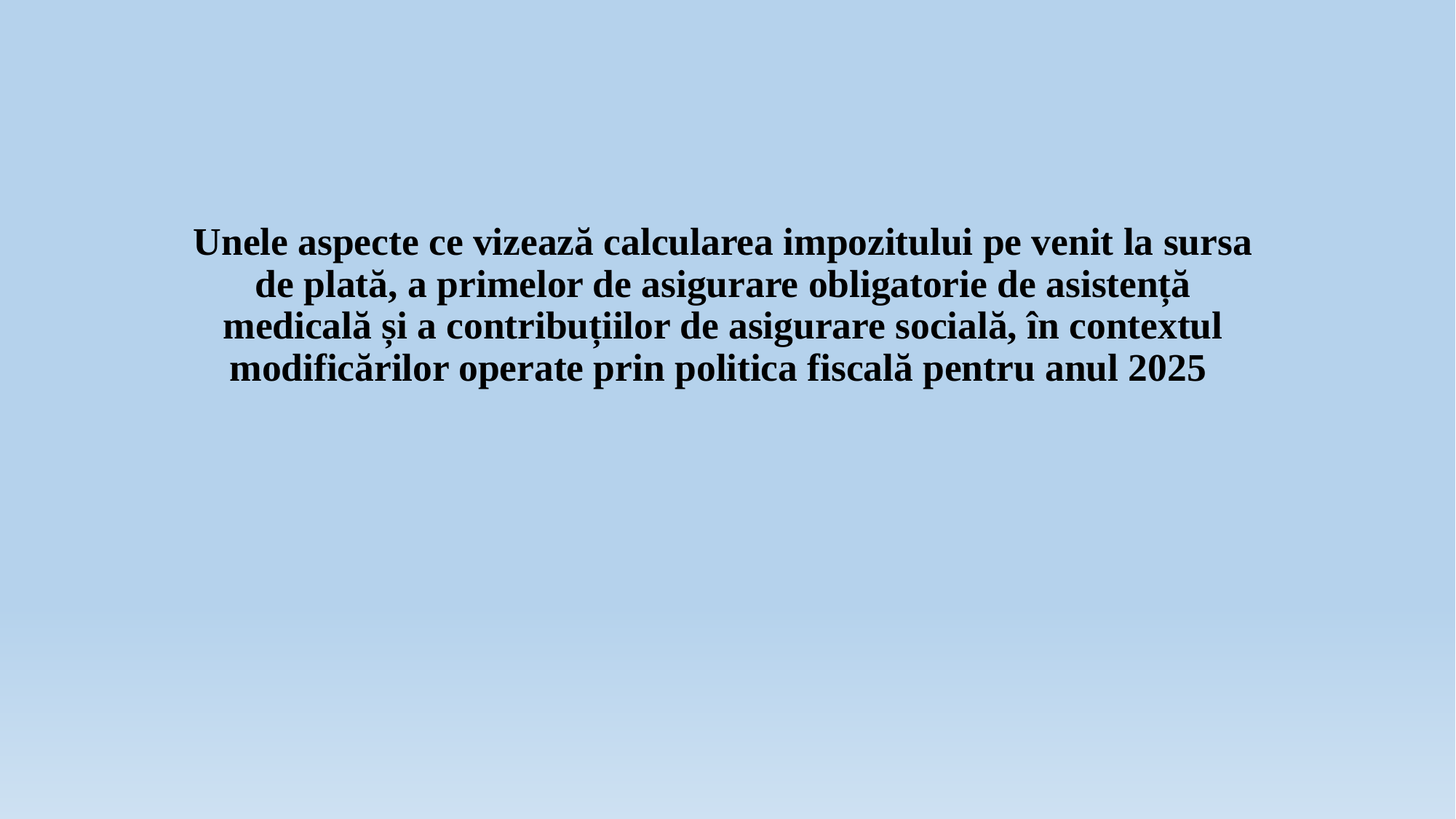

# Unele aspecte ce vizează calcularea impozitului pe venit la sursa de plată, a primelor de asigurare obligatorie de asistență medicală și a contribuțiilor de asigurare socială, în contextul modificărilor operate prin politica fiscală pentru anul 2025